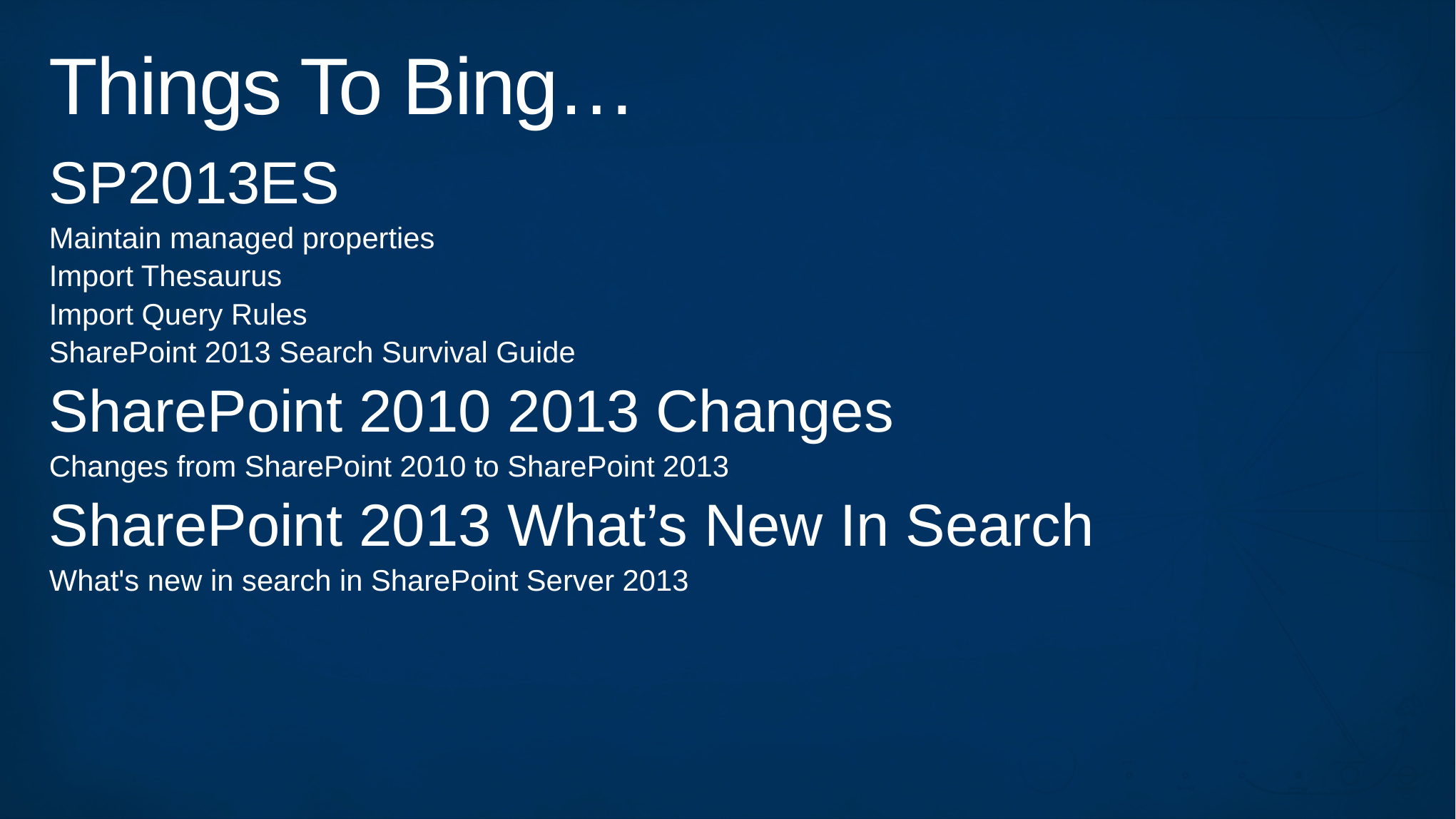

# Things To Bing…
SP2013ES
Maintain managed properties
Import Thesaurus
Import Query Rules
SharePoint 2013 Search Survival Guide
SharePoint 2010 2013 Changes
Changes from SharePoint 2010 to SharePoint 2013
SharePoint 2013 What’s New In Search
What's new in search in SharePoint Server 2013